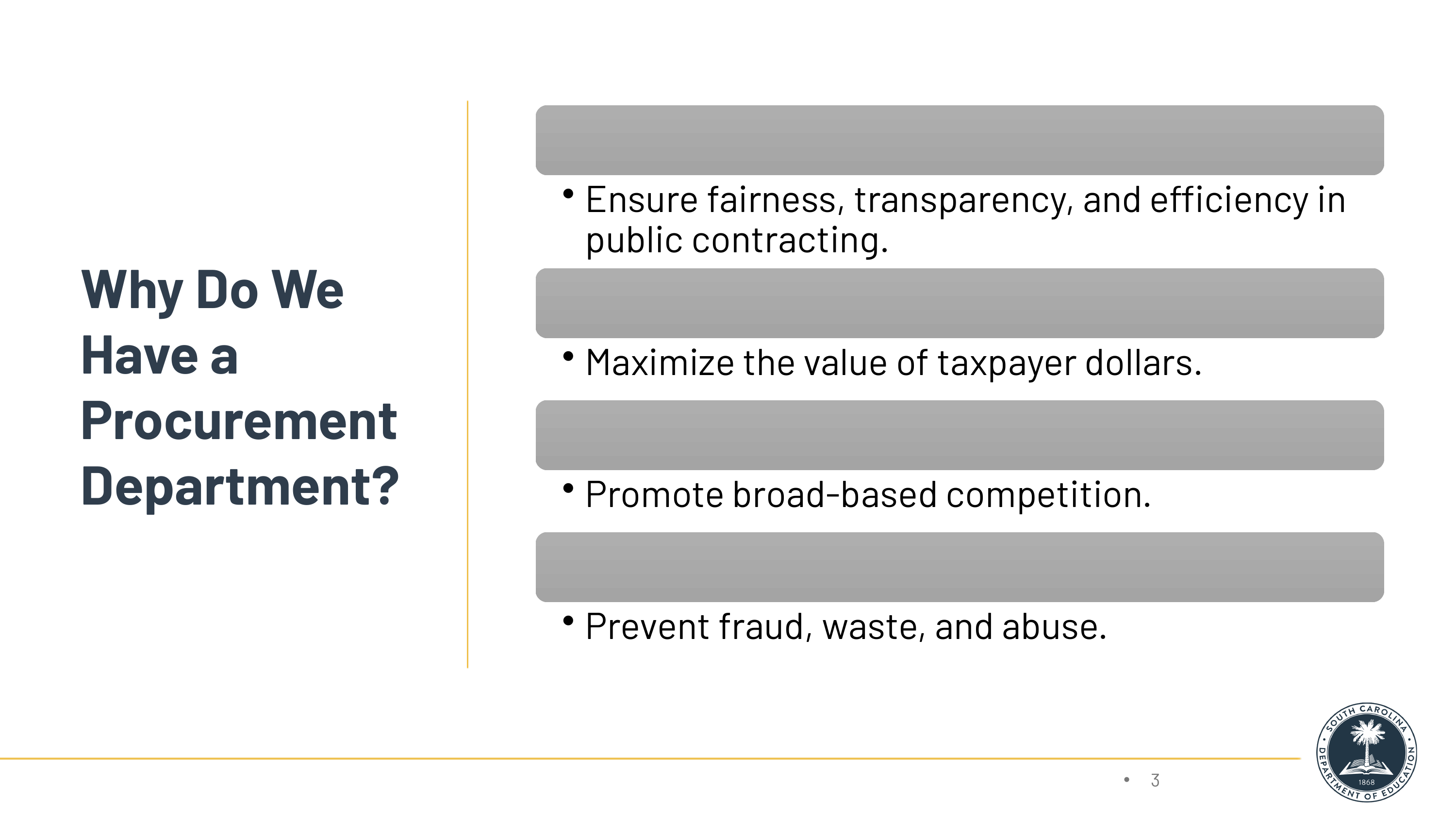

# Why Do We Have a Procurement Department?

Ensure fairness, transparency, and efficiency in public contracting.

Maximize the value of taxpayer dollars.

Promote broad-based competition.

Prevent fraud, waste, and abuse.
3